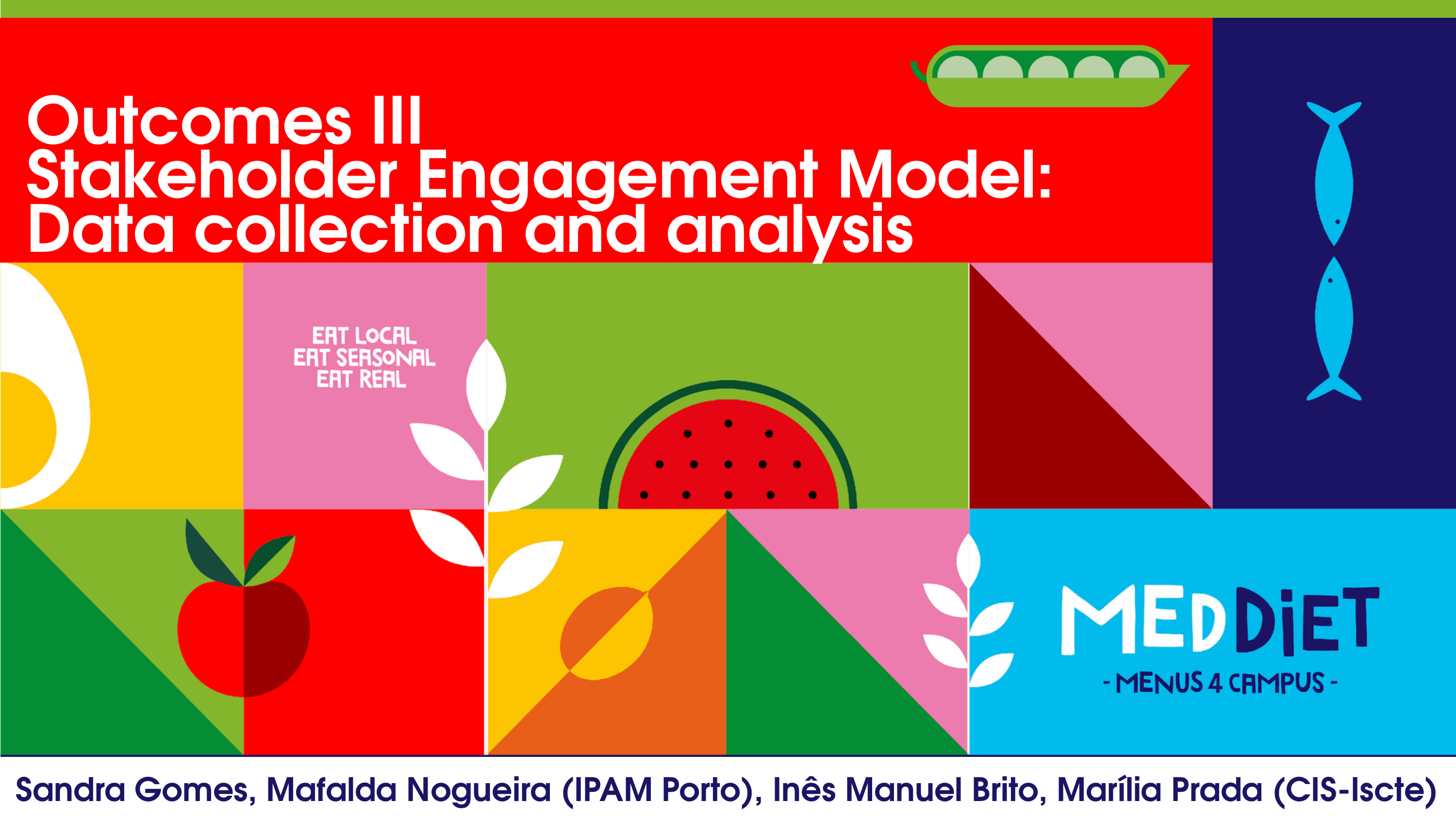

Outcomes III
Stakeholder Engagement Model: Data collection and analysis

Sandra Gomes, Mafalda Nogueira (IPAM Porto), Inês Manuel Brito, Marília Prada (CIS-Iscte)